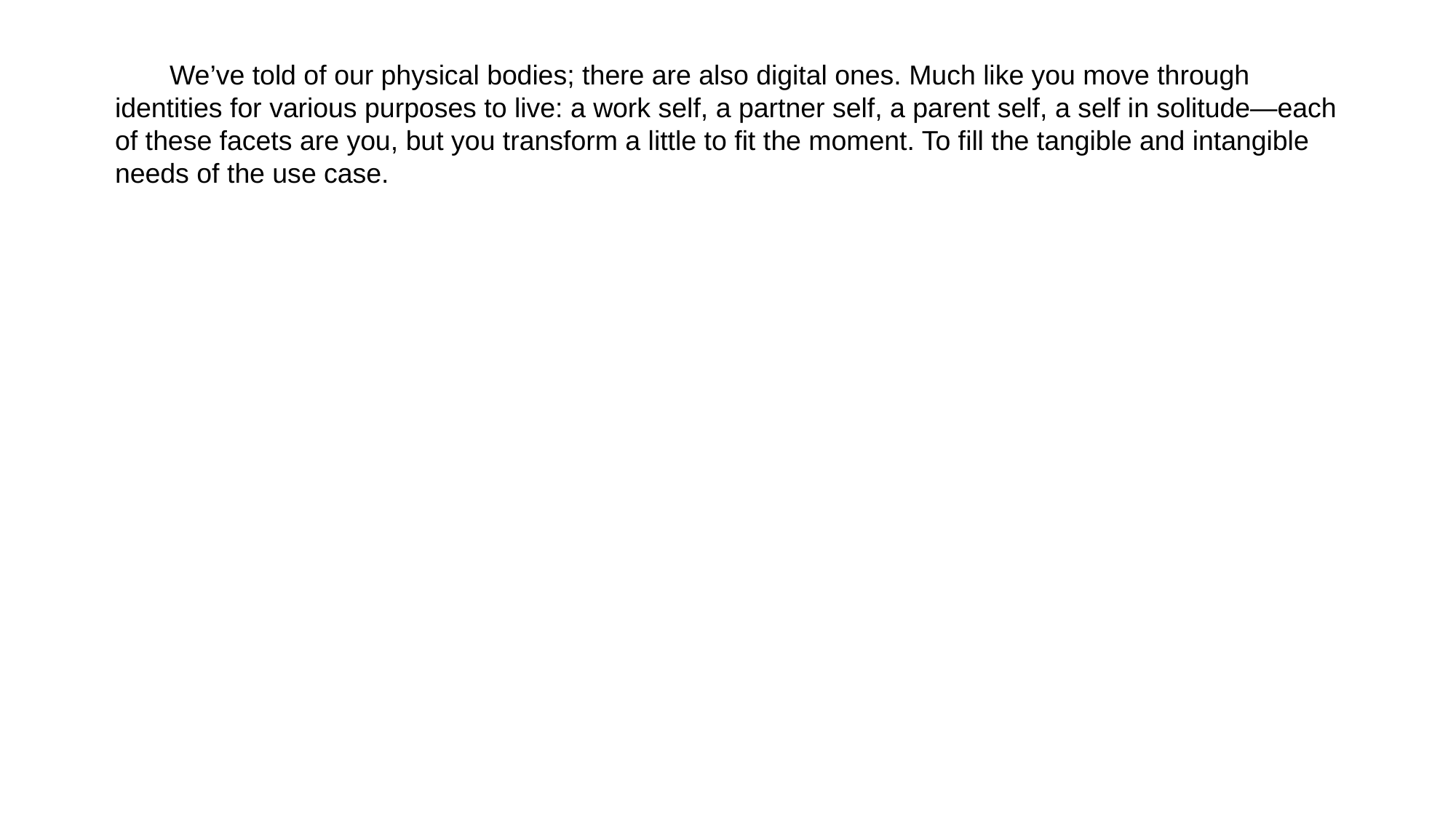

We’ve told of our physical bodies; there are also digital ones. Much like you move through identities for various purposes to live: a work self, a partner self, a parent self, a self in solitude—each of these facets are you, but you transform a little to fit the moment. To fill the tangible and intangible needs of the use case.